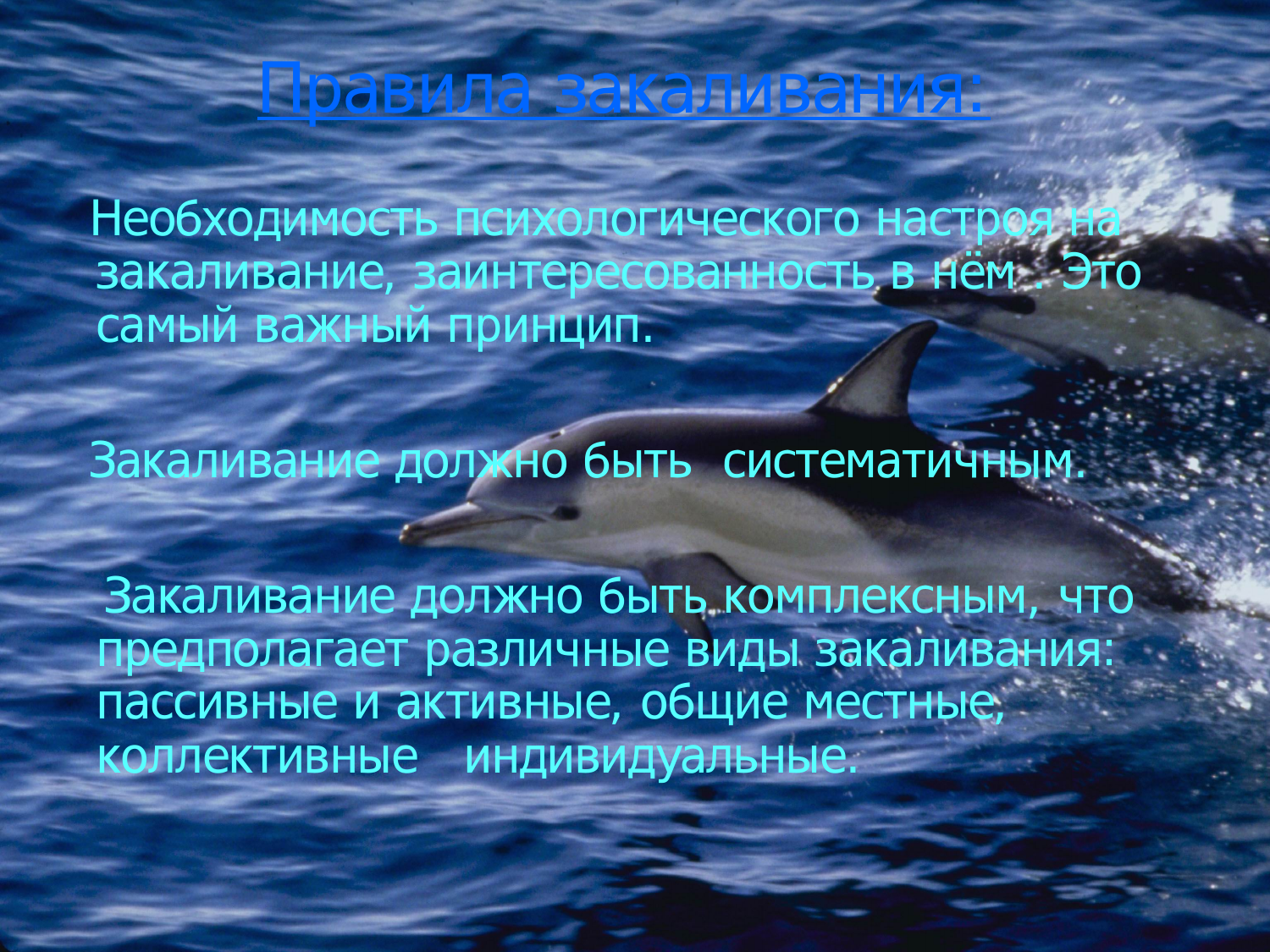

# Правила закаливания:

     Необходимость психологического настроя на закаливание, заинтересованность в нём . Это самый важный принцип.

     Закаливание должно быть  систематичным.

      Закаливание должно быть комплексным, что предполагает различные виды закаливания: пассивные и активные, общие местные, коллективные   индивидуальные.